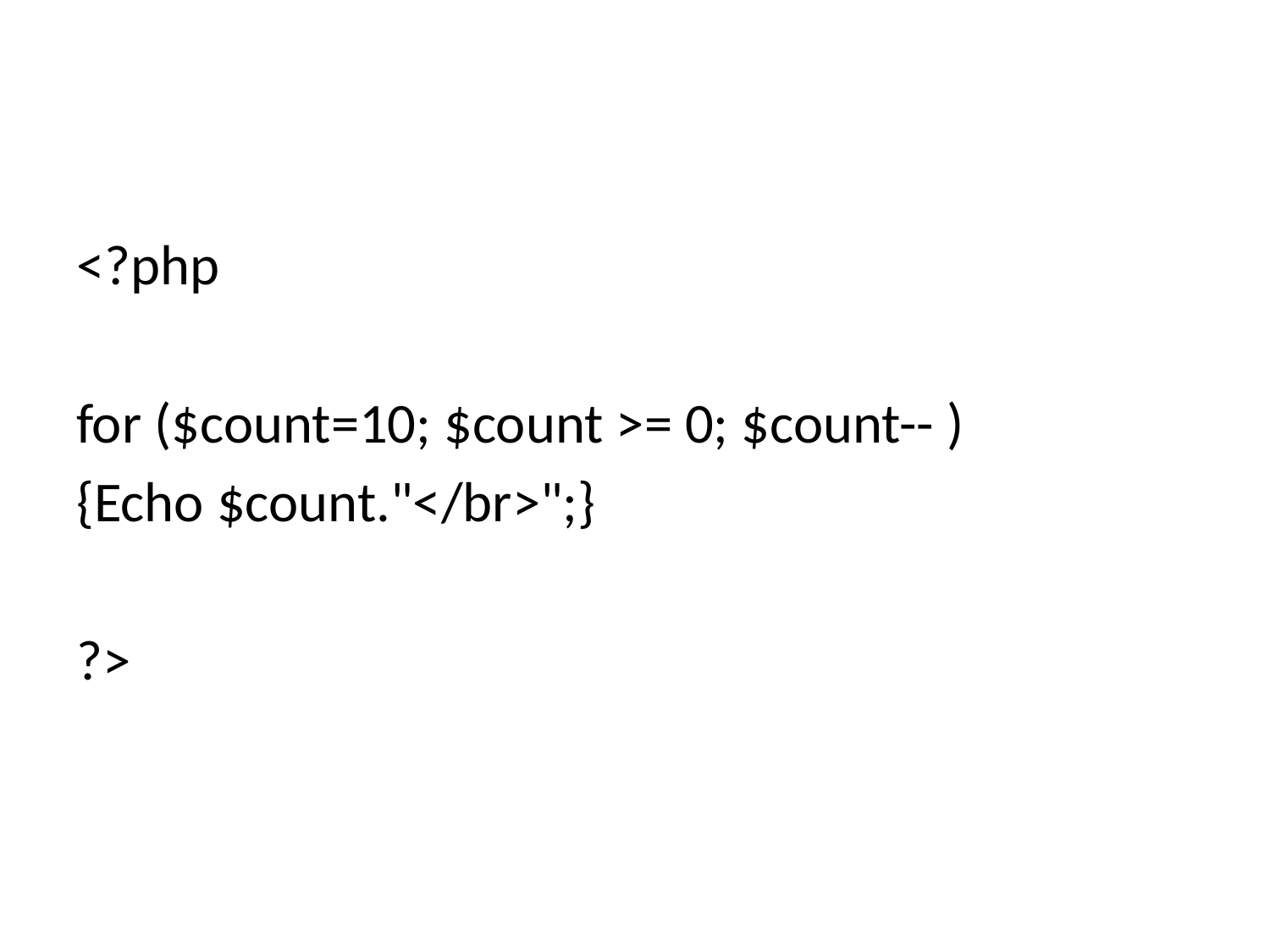

#
<?php

for ($count=10; $count >= 0; $count-- )
{Echo $count."</br>";}

?>